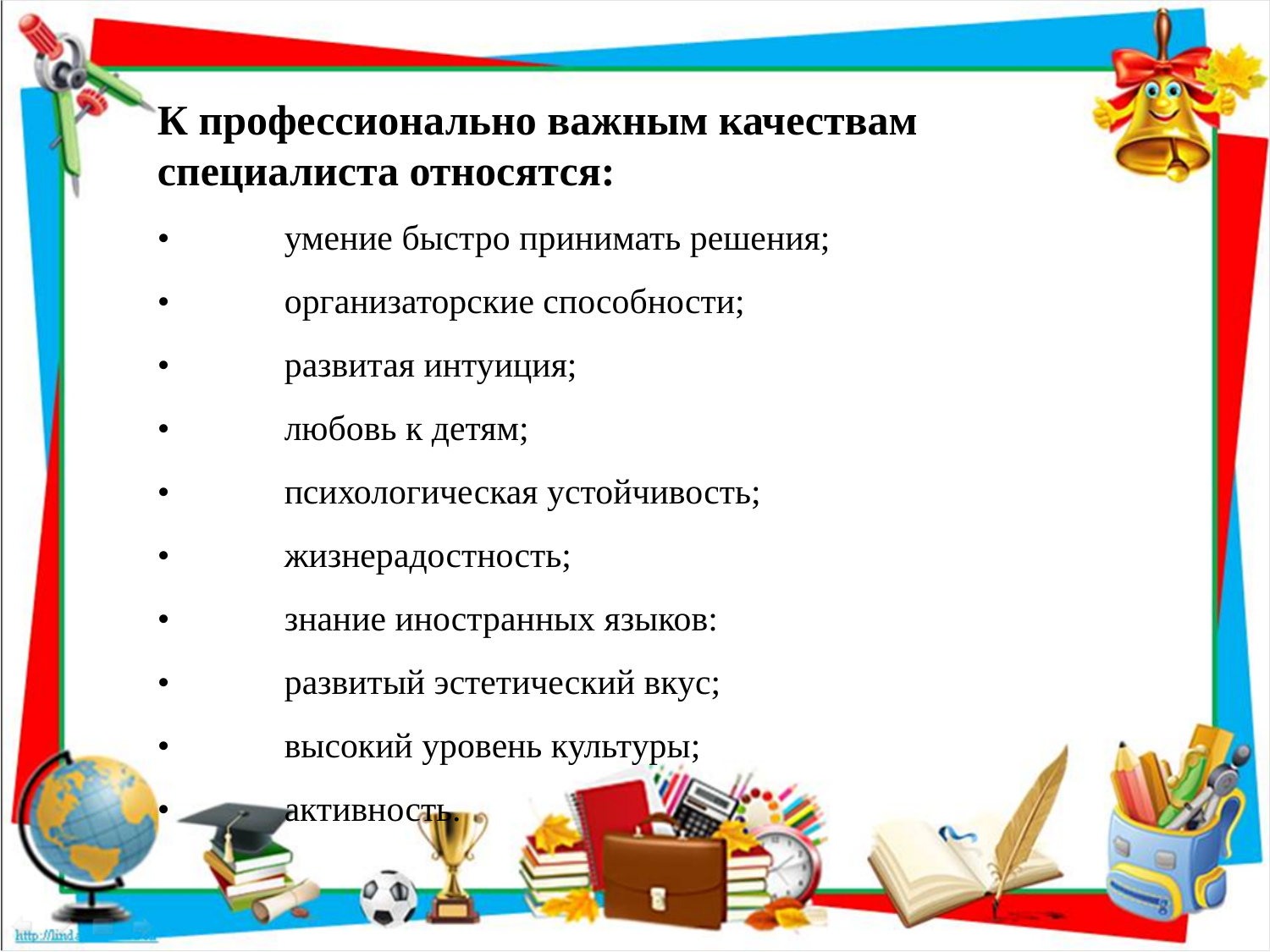

К профессионально важным качествам специалиста относятся:
•	умение быстро принимать решения;
•	организаторские способности;
•	развитая интуиция;
•	любовь к детям;
•	психологическая устойчивость;
•	жизнерадостность;
•	знание иностранных языков:
•	развитый эстетический вкус;
•	высокий уровень культуры;
•	активность.